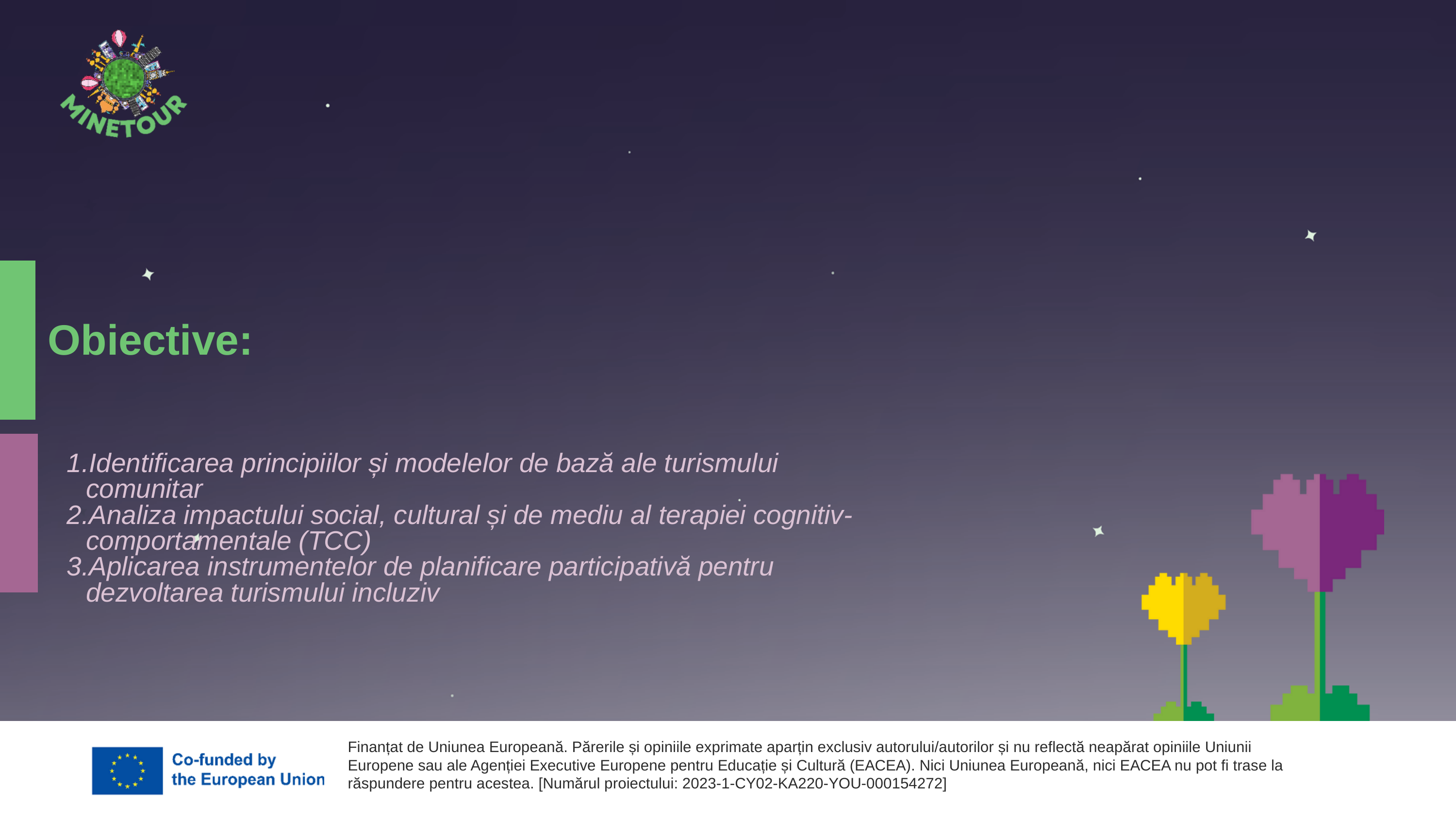

Obiective:

Identificarea principiilor și modelelor de bază ale turismului comunitar
Analiza impactului social, cultural și de mediu al terapiei cognitiv-comportamentale (TCC)
Aplicarea instrumentelor de planificare participativă pentru dezvoltarea turismului incluziv

Finanțat de Uniunea Europeană. Părerile și opiniile exprimate aparțin exclusiv autorului/autorilor și nu reflectă neapărat opiniile Uniunii Europene sau ale Agenției Executive Europene pentru Educație și Cultură (EACEA). Nici Uniunea Europeană, nici EACEA nu pot fi trase la răspundere pentru acestea. [Numărul proiectului: 2023-1-CY02-KA220-YOU-000154272]